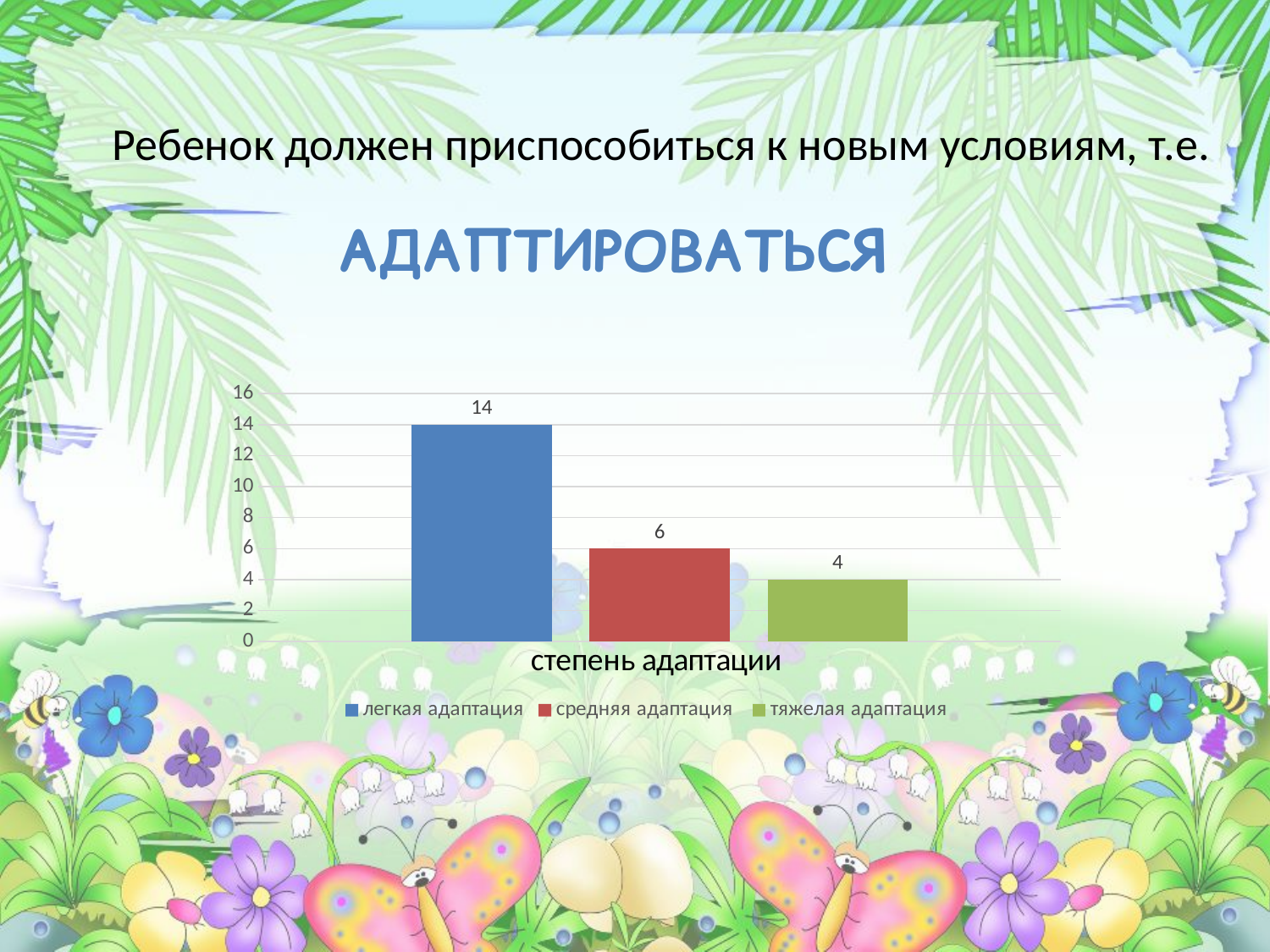

# Ребенок должен приспособиться к новым условиям, т.е.
           Адаптироваться

### Chart

| Category | легкая адаптация | средняя адаптация  | тяжелая адаптация |
|---|---|---|---|
| степень адаптации  | 14.0 | 6.0 | 4.0 |